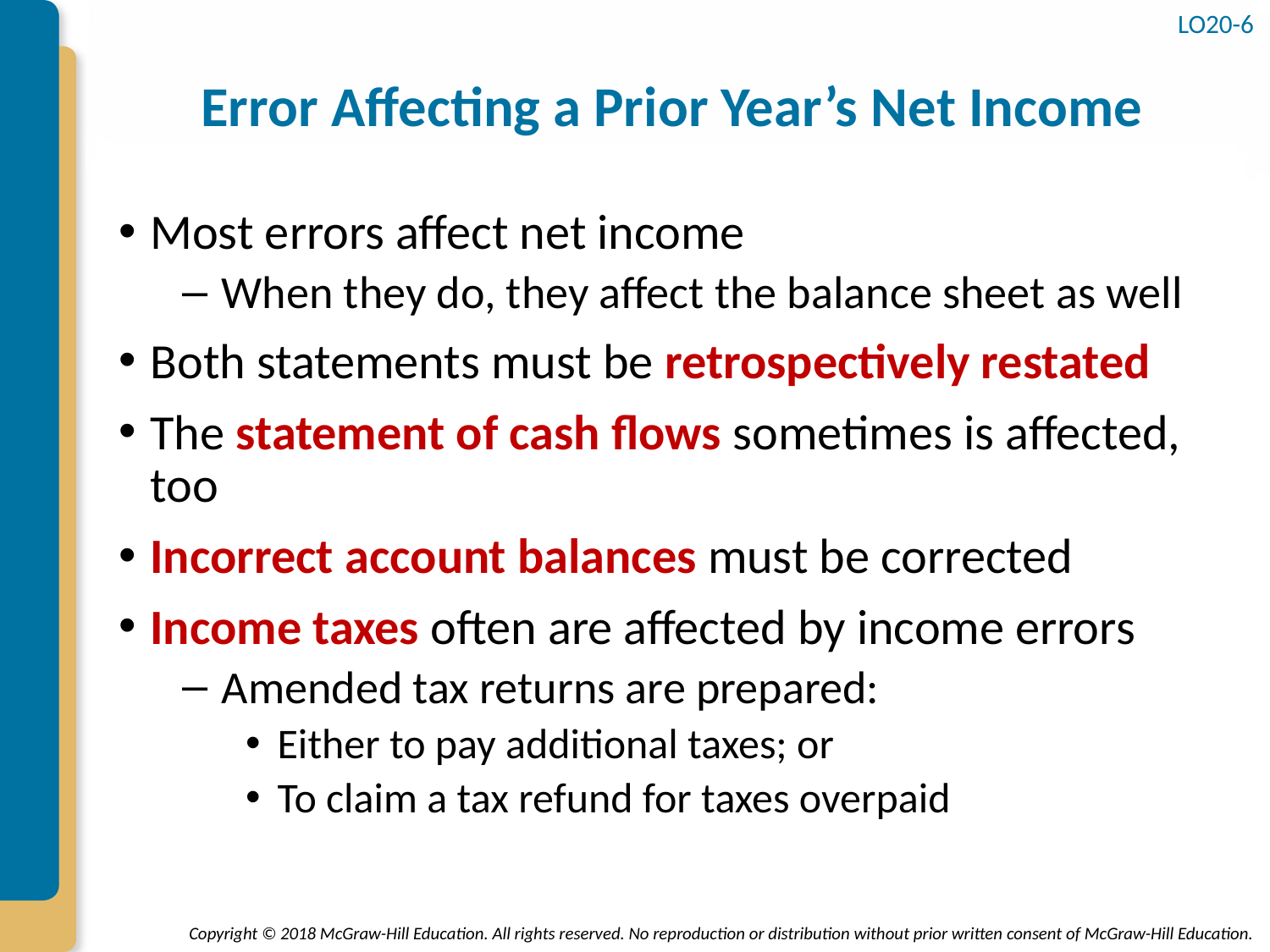

LO20-6
# Error Affecting a Prior Year’s Net Income
Most errors affect net income
When they do, they affect the balance sheet as well
Both statements must be retrospectively restated
The statement of cash flows sometimes is affected, too
Incorrect account balances must be corrected
Income taxes often are affected by income errors
Amended tax returns are prepared:
Either to pay additional taxes; or
To claim a tax refund for taxes overpaid